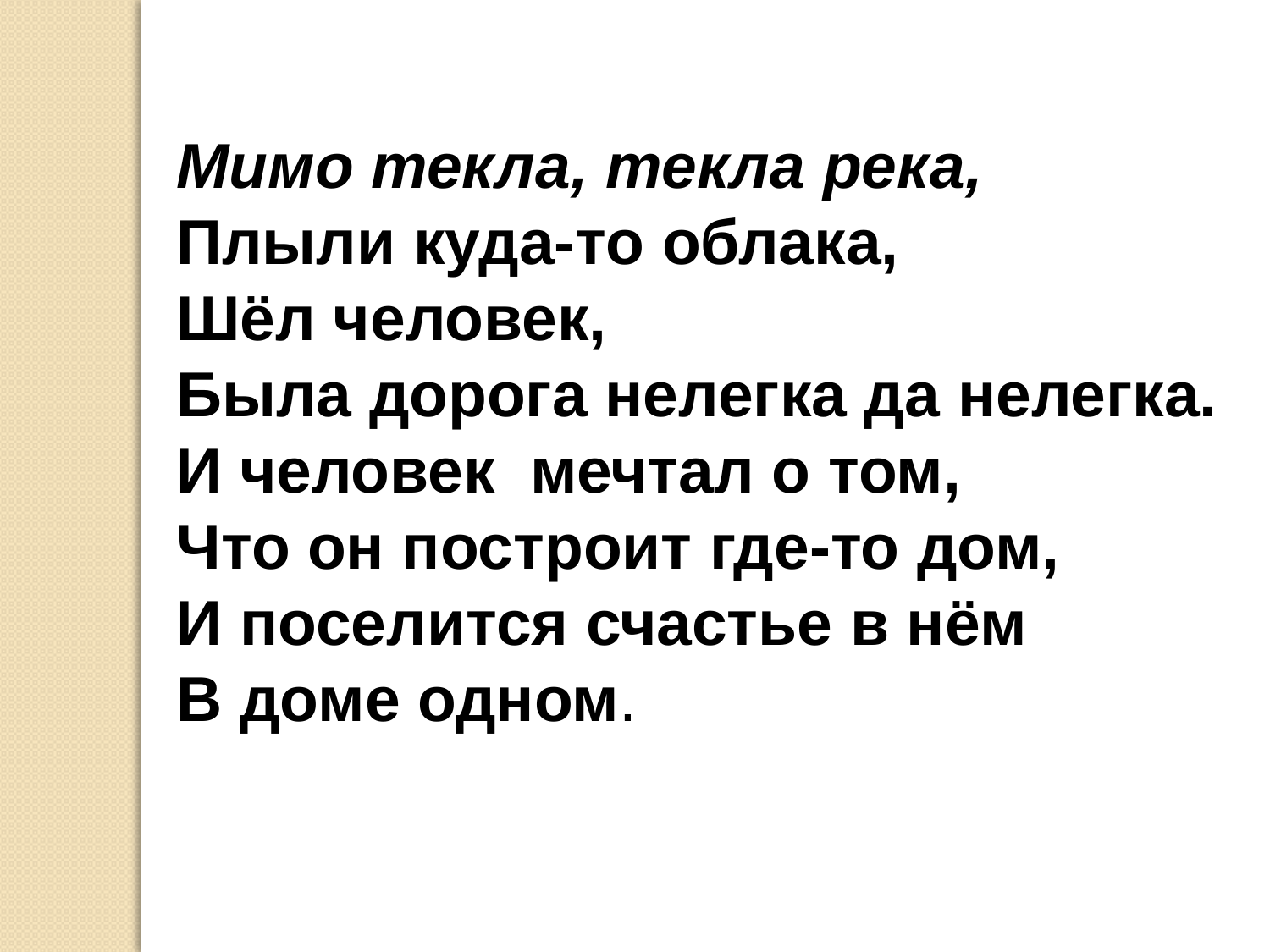

Мимо текла, текла река,
  Плыли куда-то облака,
  Шёл человек,
  Была дорога нелегка да нелегка.
  И человек  мечтал о том,
  Что он построит где-то дом,
  И поселится счастье в нём
  В доме одном.